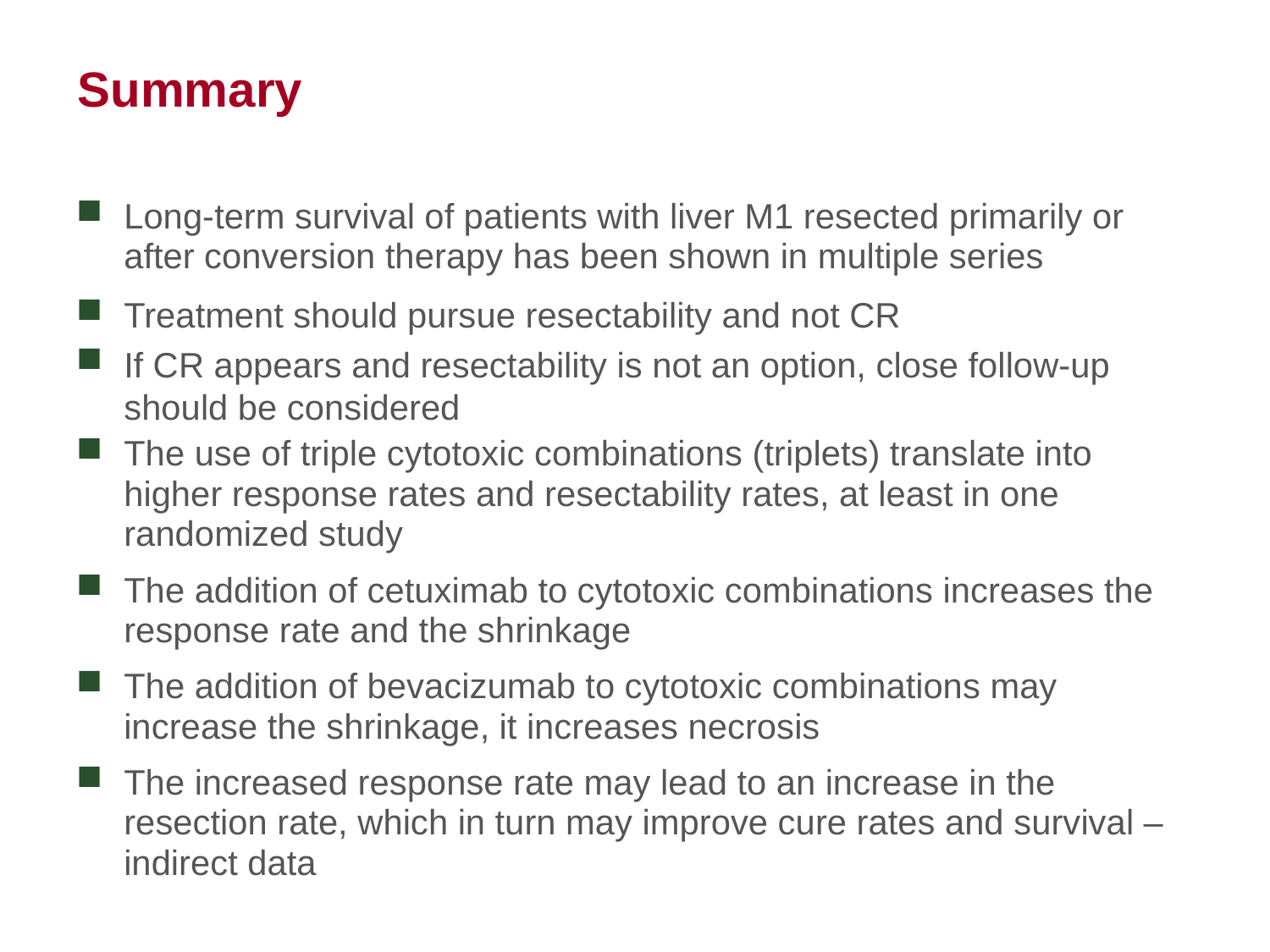

# Summary
Long-term survival of patients with liver M1 resected primarily or after conversion therapy has been shown in multiple series
Treatment should pursue resectability and not CR
If CR appears and resectability is not an option, close follow-up should be considered
The use of triple cytotoxic combinations (triplets) translate into higher response rates and resectability rates, at least in one randomized study
The addition of cetuximab to cytotoxic combinations increases the response rate and the shrinkage
The addition of bevacizumab to cytotoxic combinations may increase the shrinkage, it increases necrosis
The increased response rate may lead to an increase in the resection rate, which in turn may improve cure rates and survival – indirect data